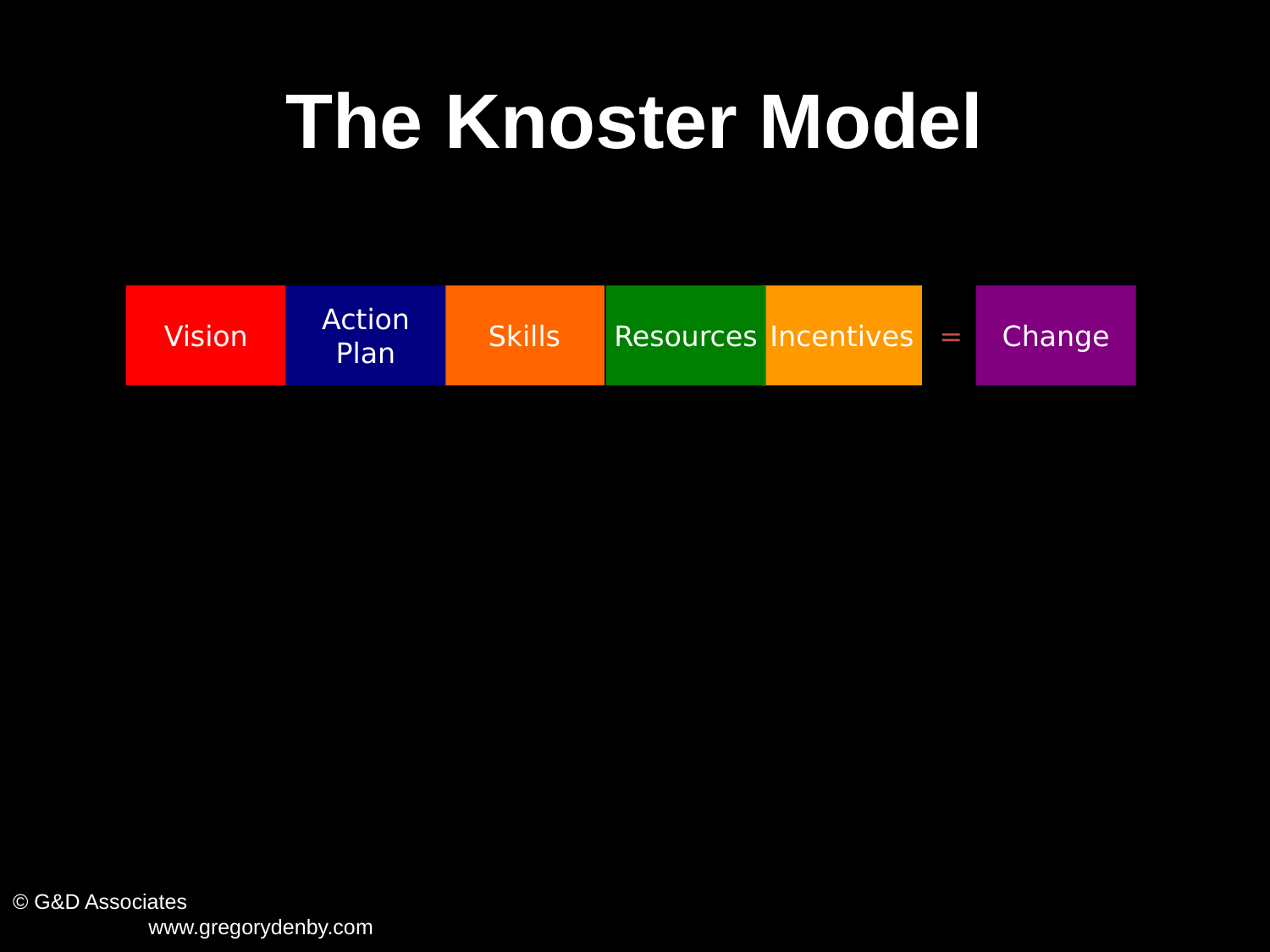

# The Knoster Model
Vision
Action
Plan
Skills
Resources
Incentives
=
Change
Adapted from Knoster, T. (1991) Presentation at TASH Conference, Washington DC
(Adapted by Knoster from Enterprise Group Ltd.)
© G&D Associates                                                          www.gregorydenby.com